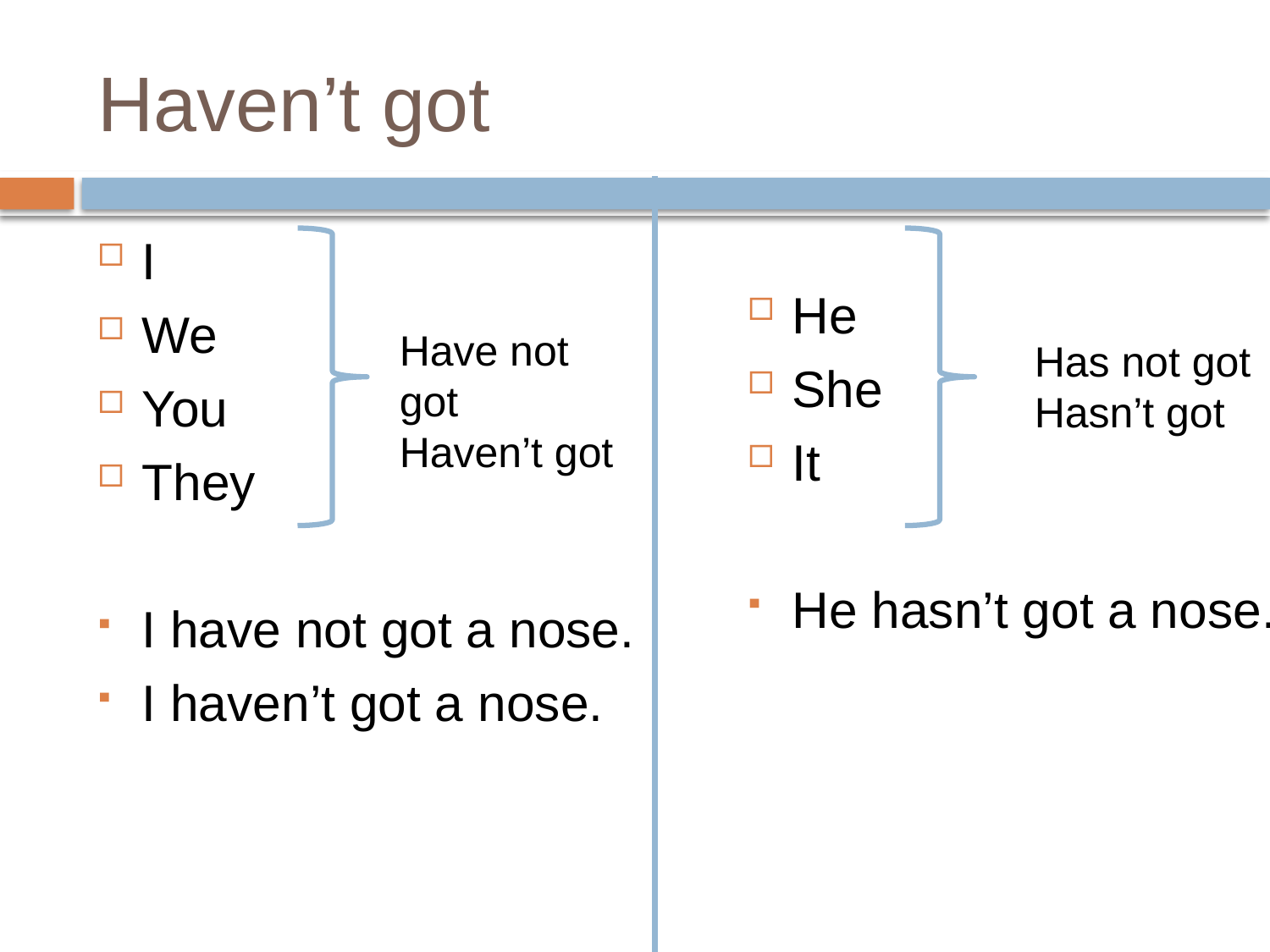

# Haven’t got
I
We
You
They

I have not got a nose.
I haven’t got a nose.

He
She
It

He hasn’t got a nose.
Have not got
Haven’t got
Has not got
Hasn’t got